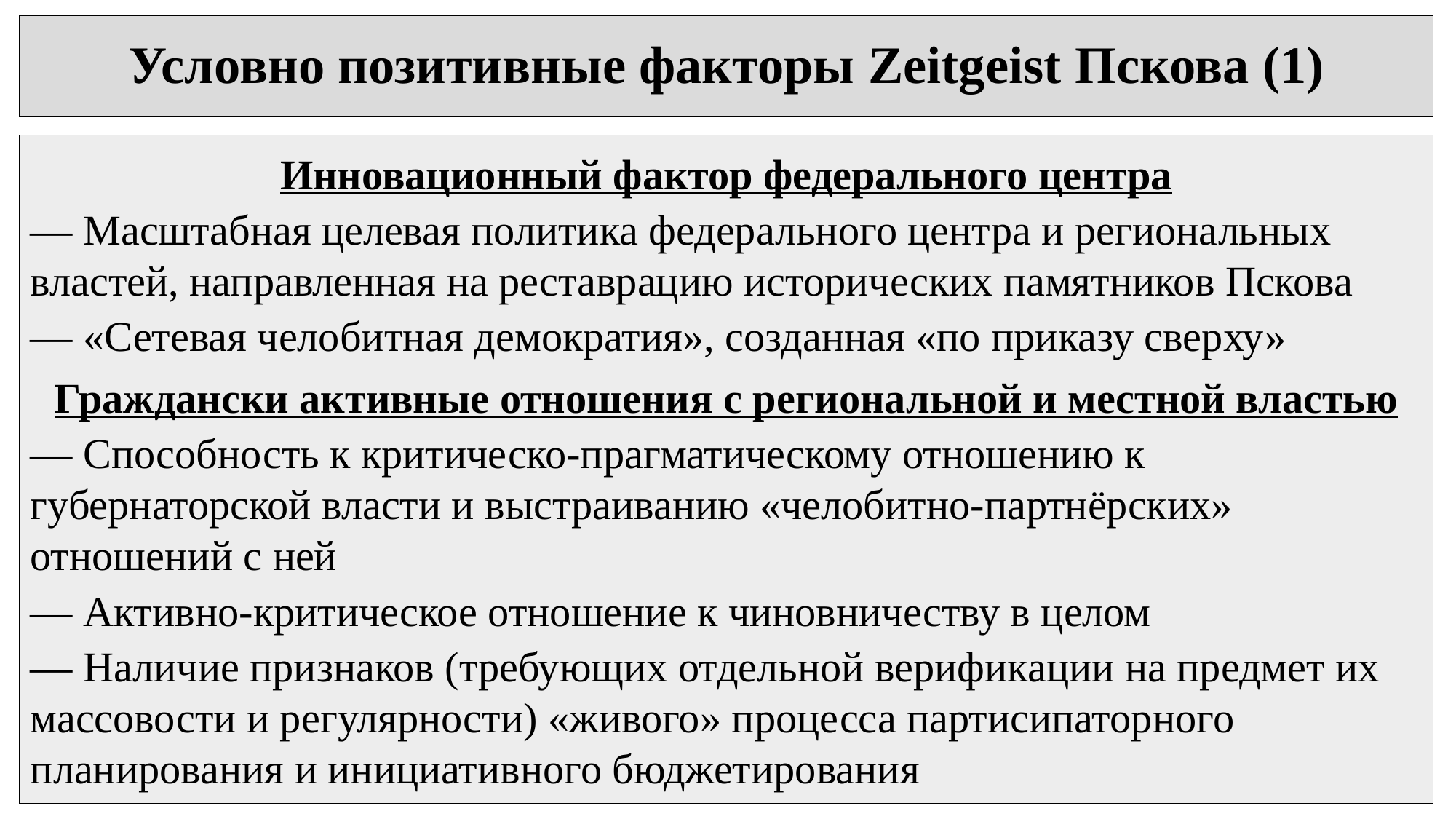

# Условно позитивные факторы Zeitgeist Пскова (1)

Инновационный фактор федерального центра
— Масштабная целевая политика федерального центра и региональных властей, направленная на реставрацию исторических памятников Пскова
— «Сетевая челобитная демократия», созданная «по приказу сверху»

Граждански активные отношения с региональной и местной властью
— Способность к критическо-прагматическому отношению к губернаторской власти и выстраиванию «челобитно-партнёрских» отношений с ней
— Активно-критическое отношение к чиновничеству в целом
— Наличие признаков (требующих отдельной верификации на предмет их массовости и регулярности) «живого» процесса партисипаторного планирования и инициативного бюджетирования

—